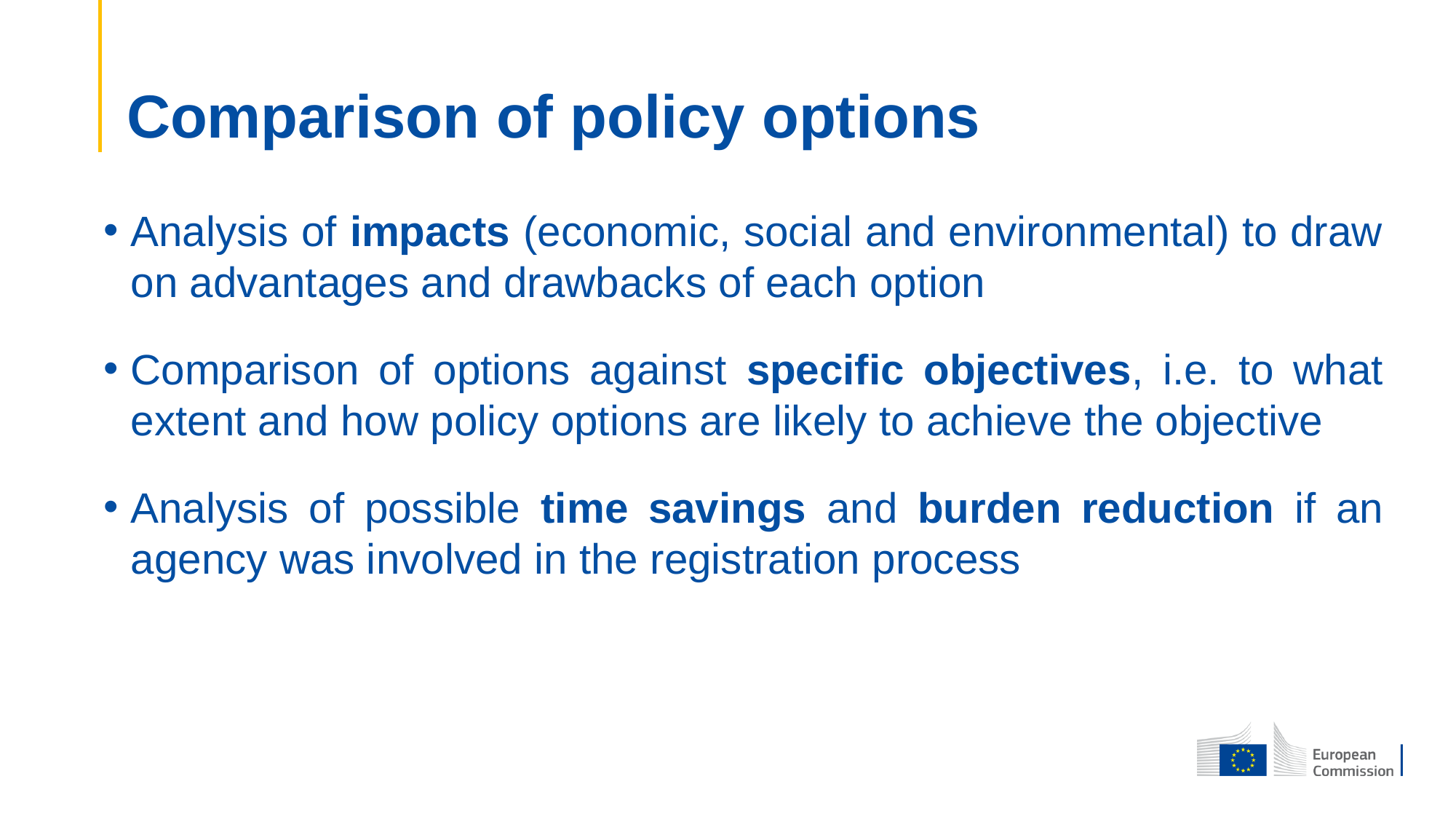

# Comparison of policy options
Analysis of impacts (economic, social and environmental) to draw on advantages and drawbacks of each option
Comparison of options against specific objectives, i.e. to what extent and how policy options are likely to achieve the objective
Analysis of possible time savings and burden reduction if an agency was involved in the registration process